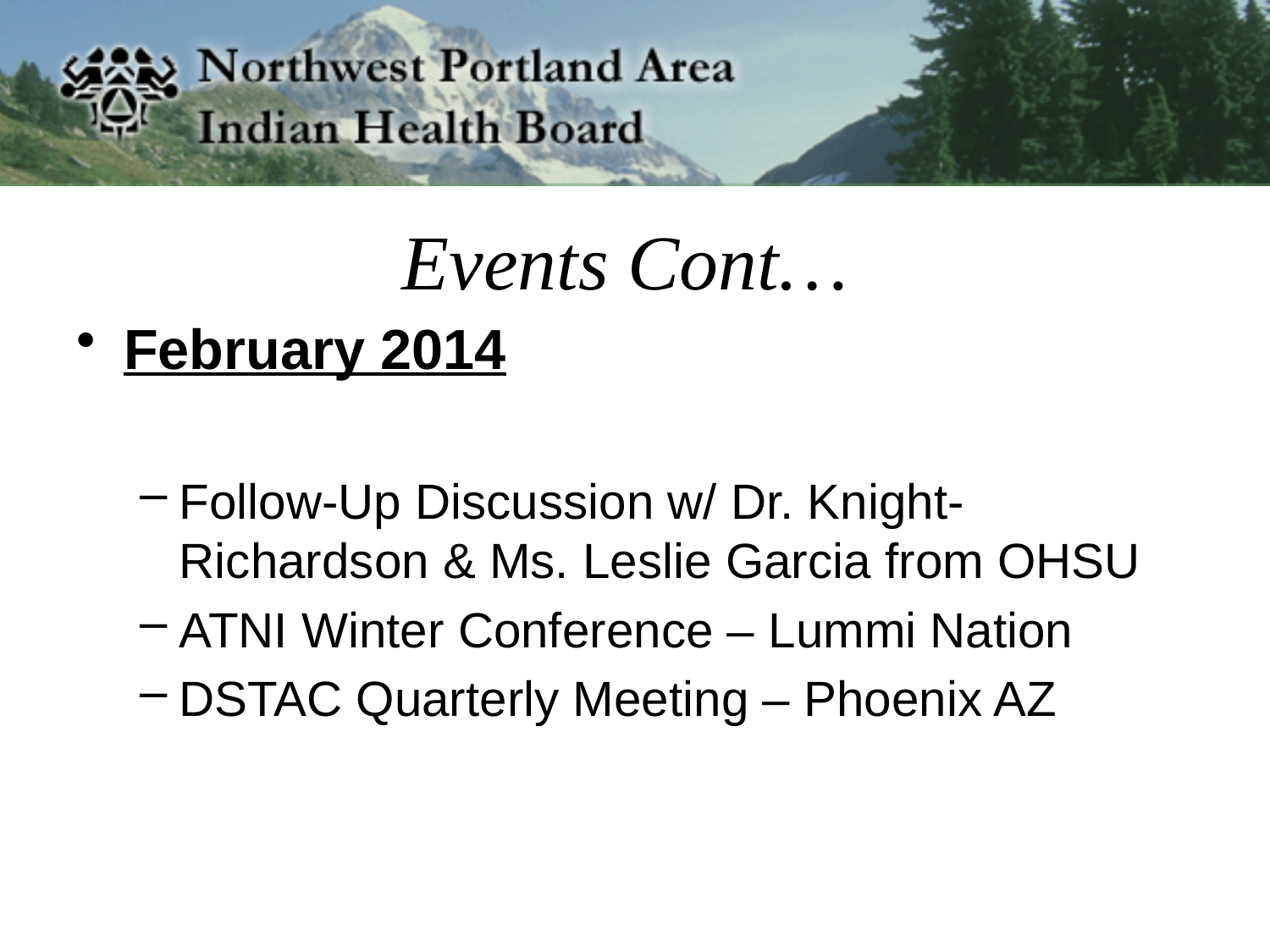

# Events Cont…
February 2014

Follow-Up Discussion w/ Dr. Knight-Richardson & Ms. Leslie Garcia from OHSU
ATNI Winter Conference – Lummi Nation
DSTAC Quarterly Meeting – Phoenix AZ